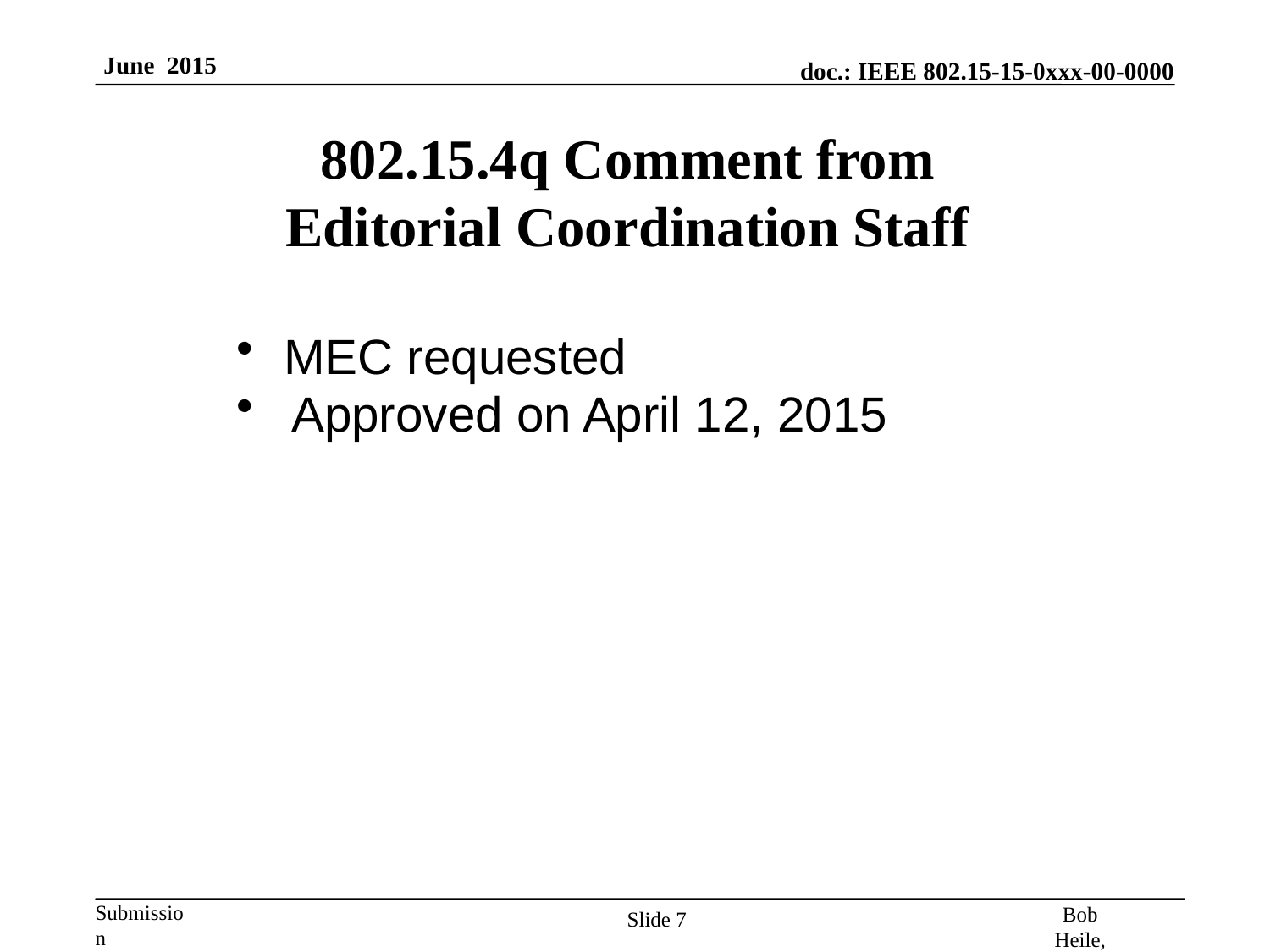

# 802.15.4q Comment from Editorial Coordination Staff

MEC requested
Approved on April 12, 2015
Bob Heile, Wi-SUN Alliance
Slide 7